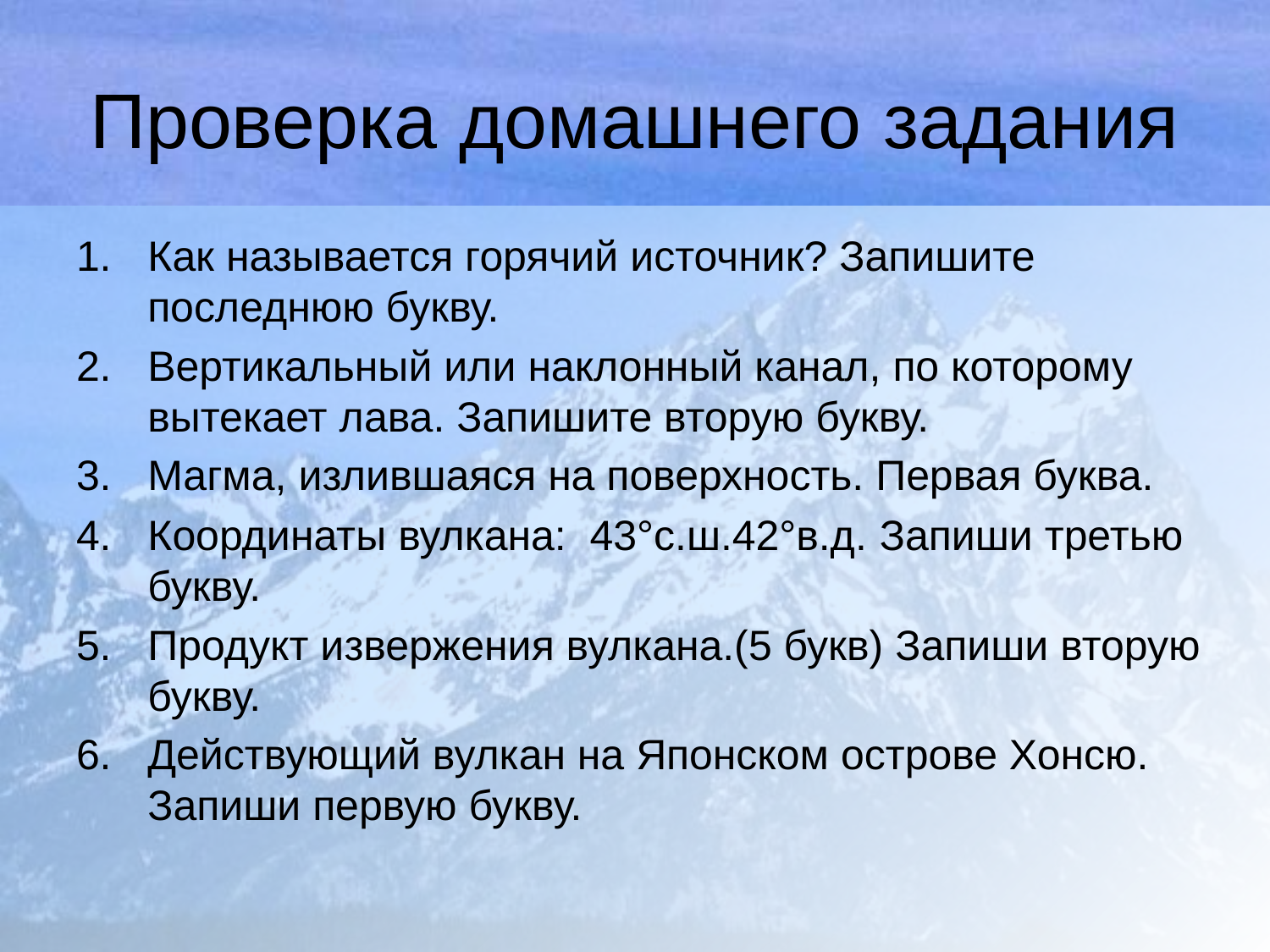

# Проверка домашнего задания
Как называется горячий источник? Запишите последнюю букву.
Вертикальный или наклонный канал, по которому вытекает лава. Запишите вторую букву.
Магма, излившаяся на поверхность. Первая буква.
Координаты вулкана:  43°с.ш.42°в.д. ﻿Запиши третью букву.
Продукт извержения вулкана.(5 букв) Запиши вторую букву.
Действующий вулкан на Японском острове Хонсю. Запиши первую букву.